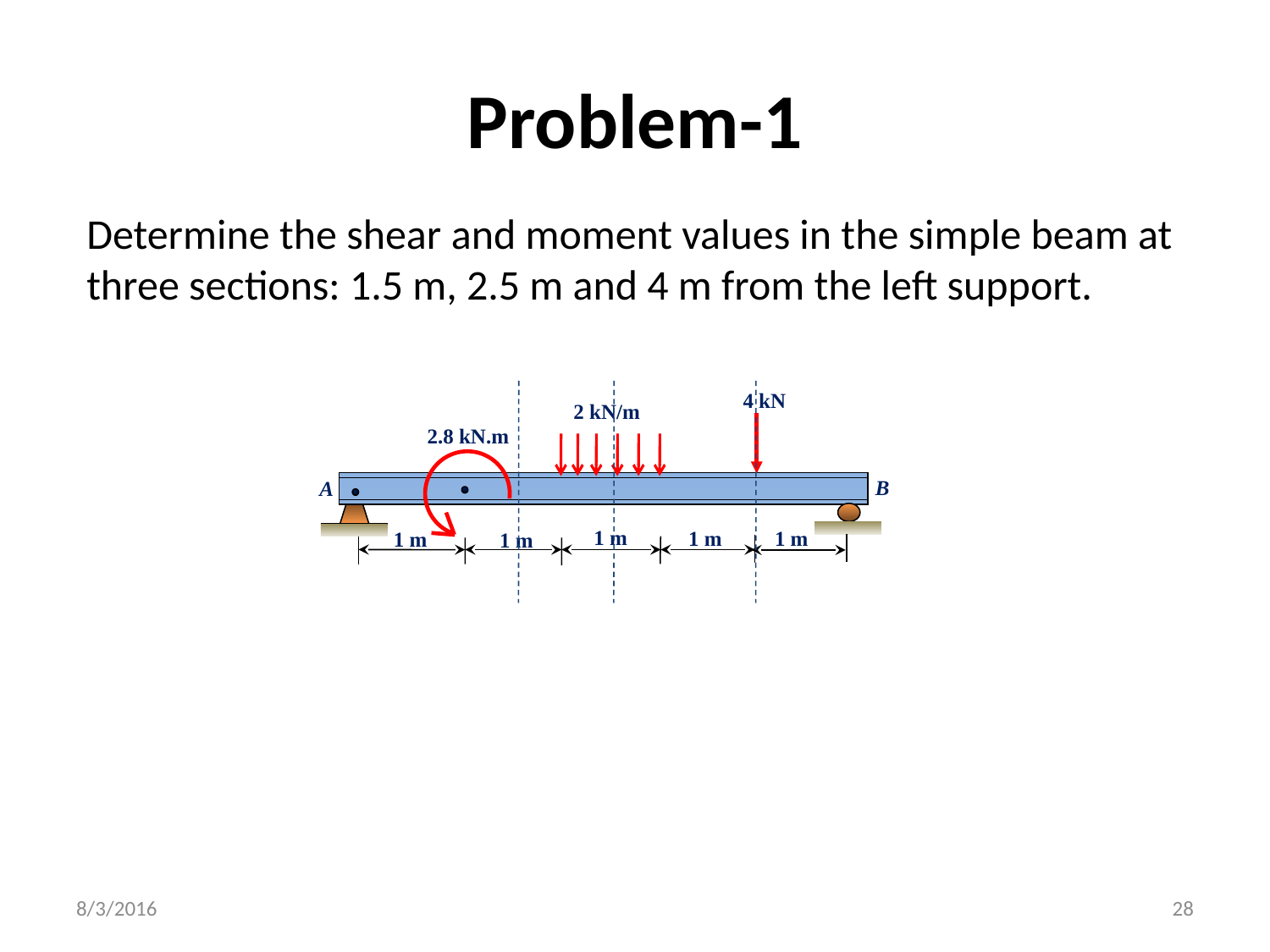

# Problem-1
Determine the shear and moment values in the simple beam at three sections: 1.5 m, 2.5 m and 4 m from the left support.
4 kN
2 kN/m
2.8 kN.m

B
A

1 m
1 m
1 m
1 m
1 m

8/3/2016
28